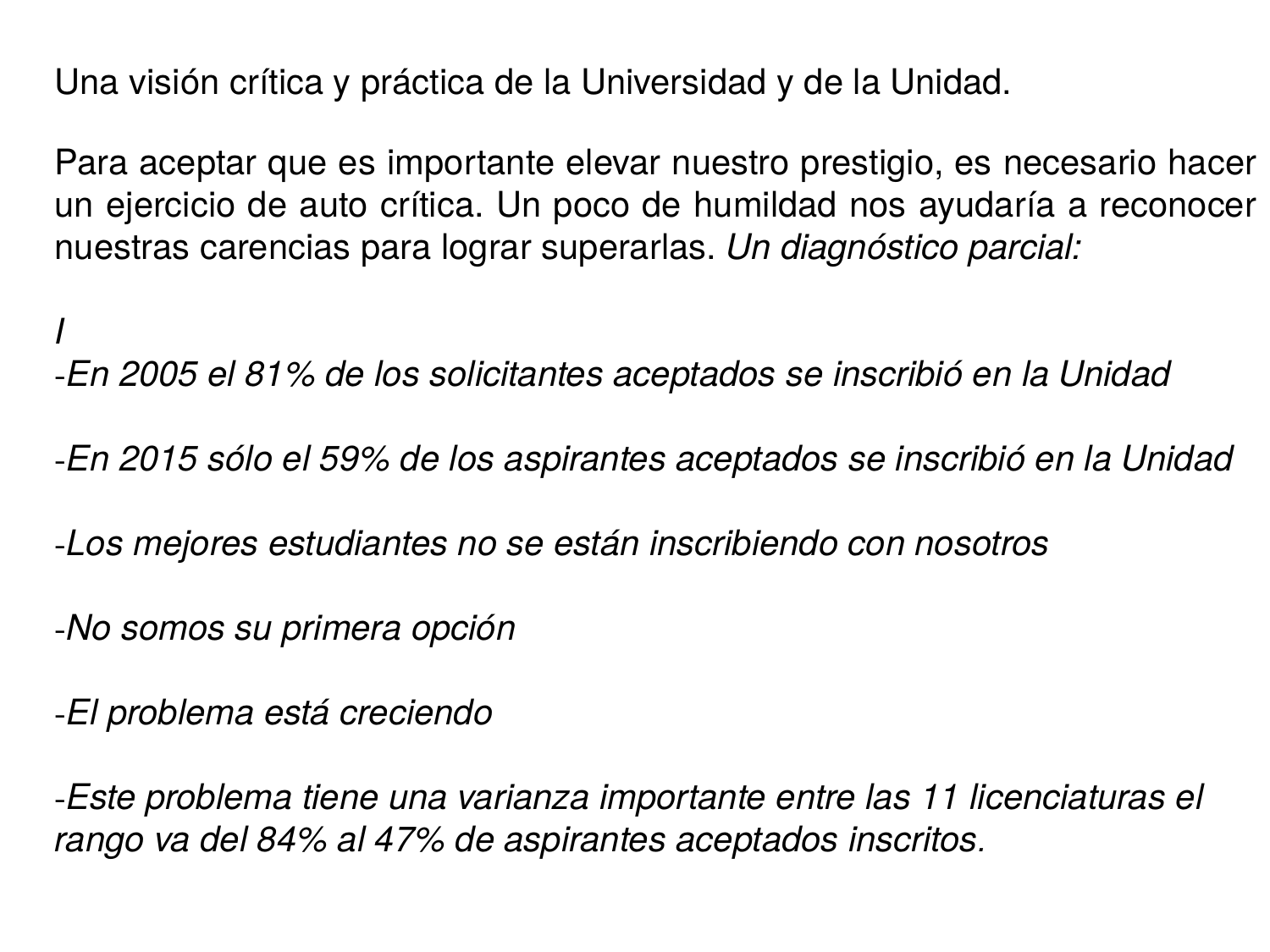

Una visión crítica y práctica de la Universidad y de la Unidad.

Para aceptar que es importante elevar nuestro prestigio, es necesario hacer un ejercicio de auto crítica. Un poco de humildad nos ayudaría a reconocer nuestras carencias para lograr superarlas. Un diagnóstico parcial:

I
En 2005 el 81% de los solicitantes aceptados se inscribió en la Unidad

En 2015 sólo el 59% de los aspirantes aceptados se inscribió en la Unidad

Los mejores estudiantes no se están inscribiendo con nosotros

No somos su primera opción

El problema está creciendo

Este problema tiene una varianza importante entre las 11 licenciaturas el rango va del 84% al 47% de aspirantes aceptados inscritos.